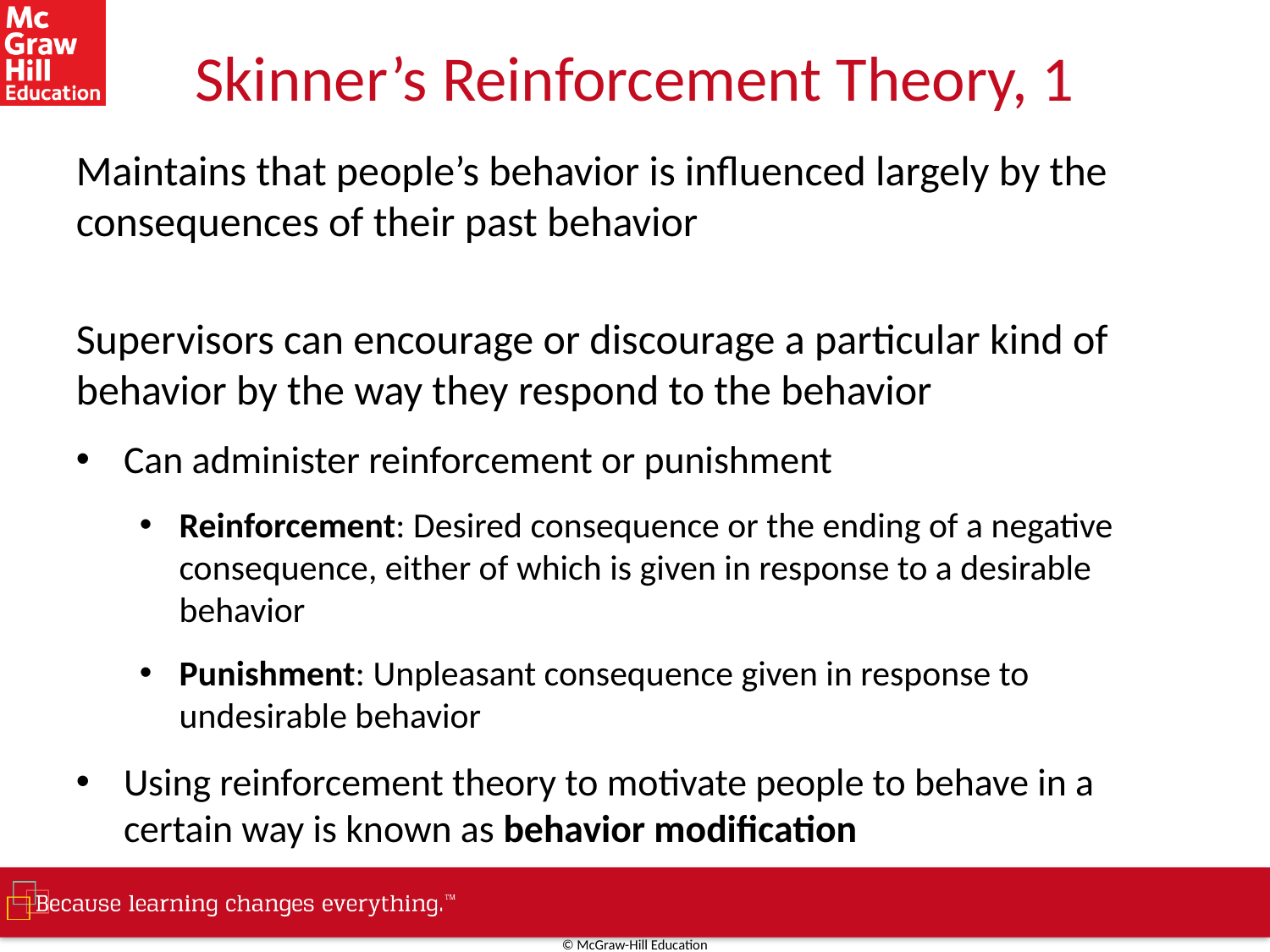

# Skinner’s Reinforcement Theory, 1
Maintains that people’s behavior is influenced largely by the consequences of their past behavior

Supervisors can encourage or discourage a particular kind of behavior by the way they respond to the behavior
Can administer reinforcement or punishment
Reinforcement: Desired consequence or the ending of a negative consequence, either of which is given in response to a desirable behavior
Punishment: Unpleasant consequence given in response to undesirable behavior
Using reinforcement theory to motivate people to behave in a certain way is known as behavior modification